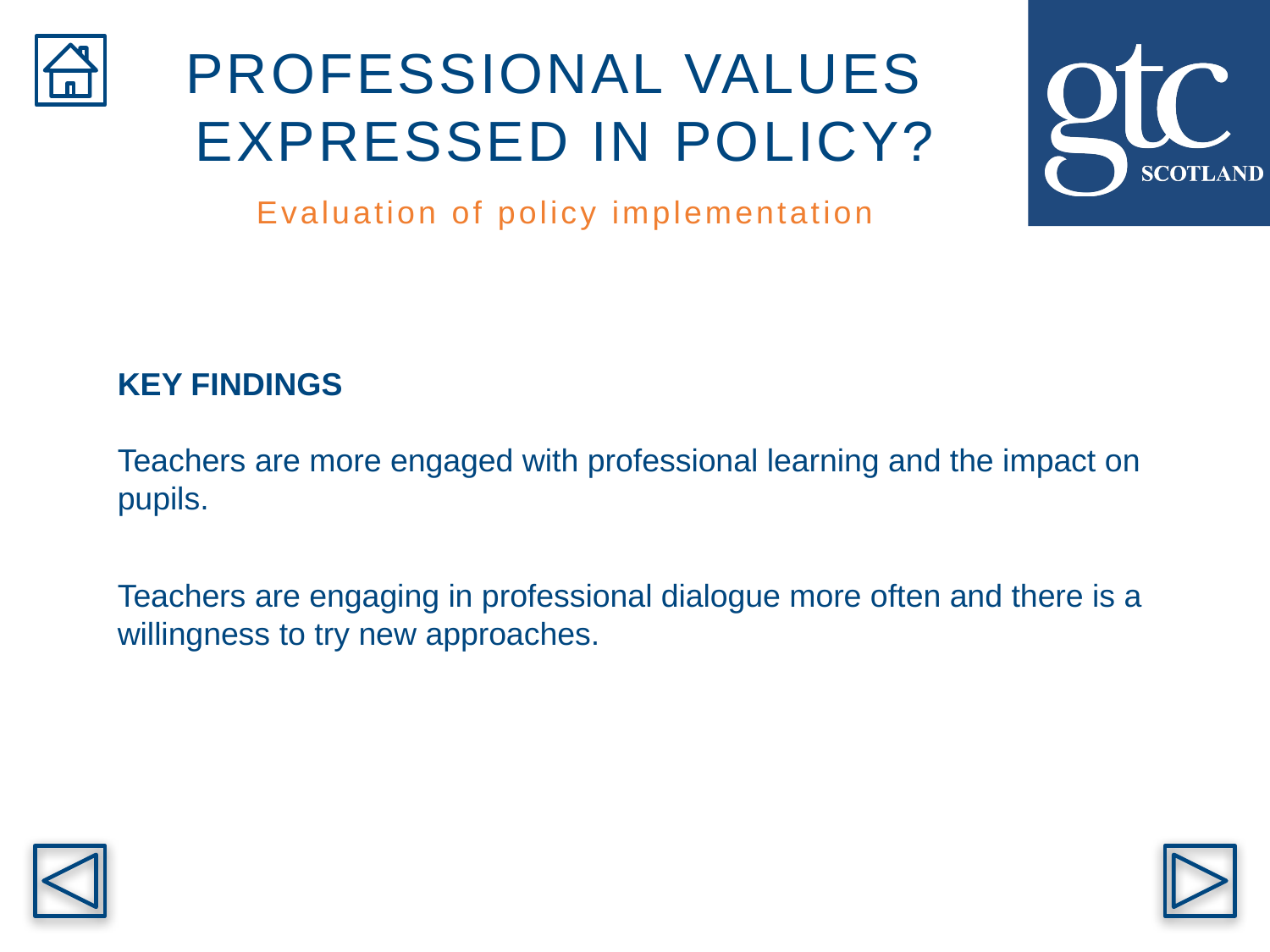

PROFESSIONAL VALUES
EXPRESSED IN POLICY?

Evaluation of policy implementation
KEY FINDINGS

Teachers are more engaged with professional learning and the impact on pupils.

Teachers are engaging in professional dialogue more often and there is a willingness to try new approaches.